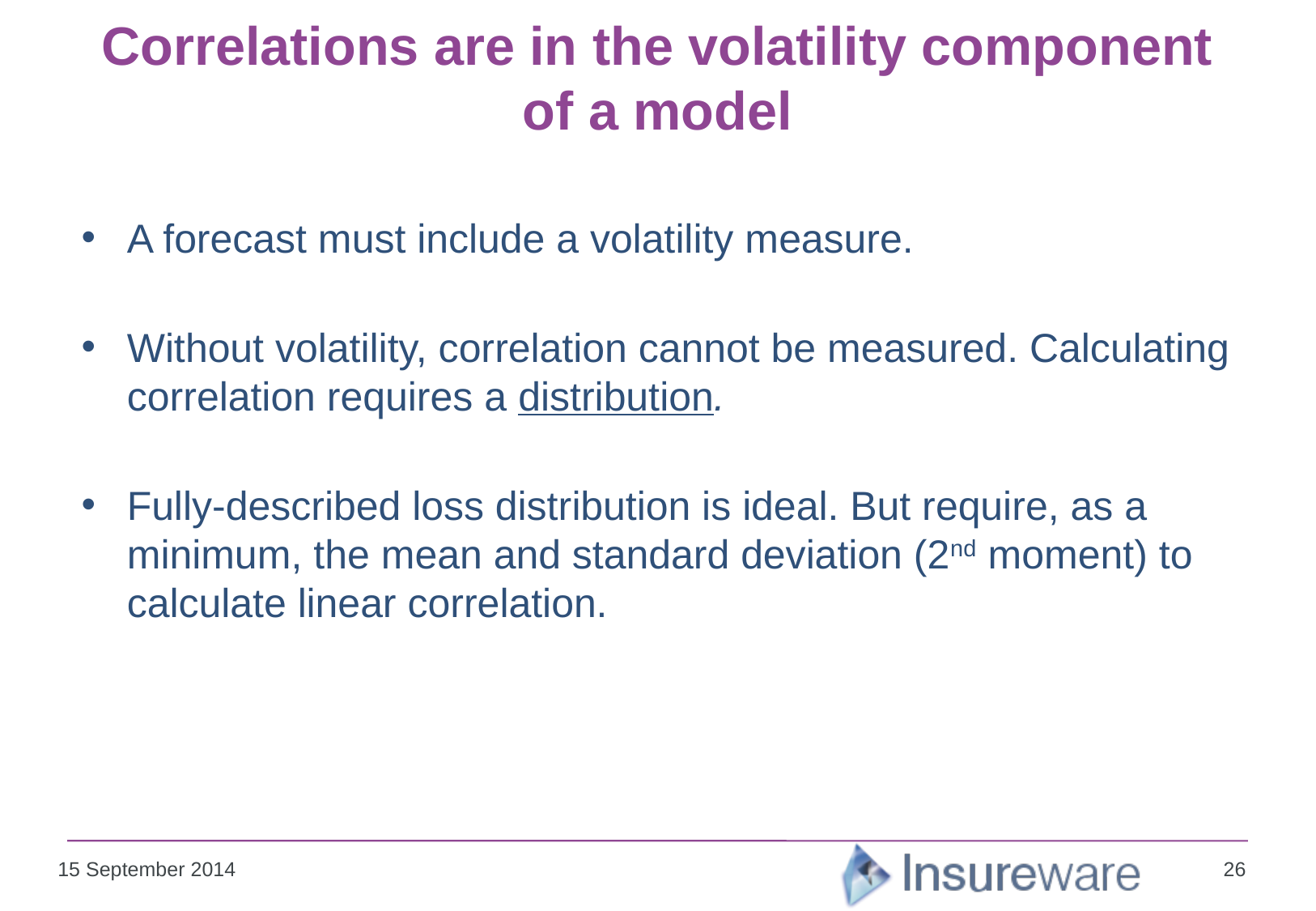

# Correlations are in the volatility component of a model
A forecast must include a volatility measure.
Without volatility, correlation cannot be measured. Calculating correlation requires a distribution.
Fully-described loss distribution is ideal. But require, as a minimum, the mean and standard deviation (2nd moment) to calculate linear correlation.
26